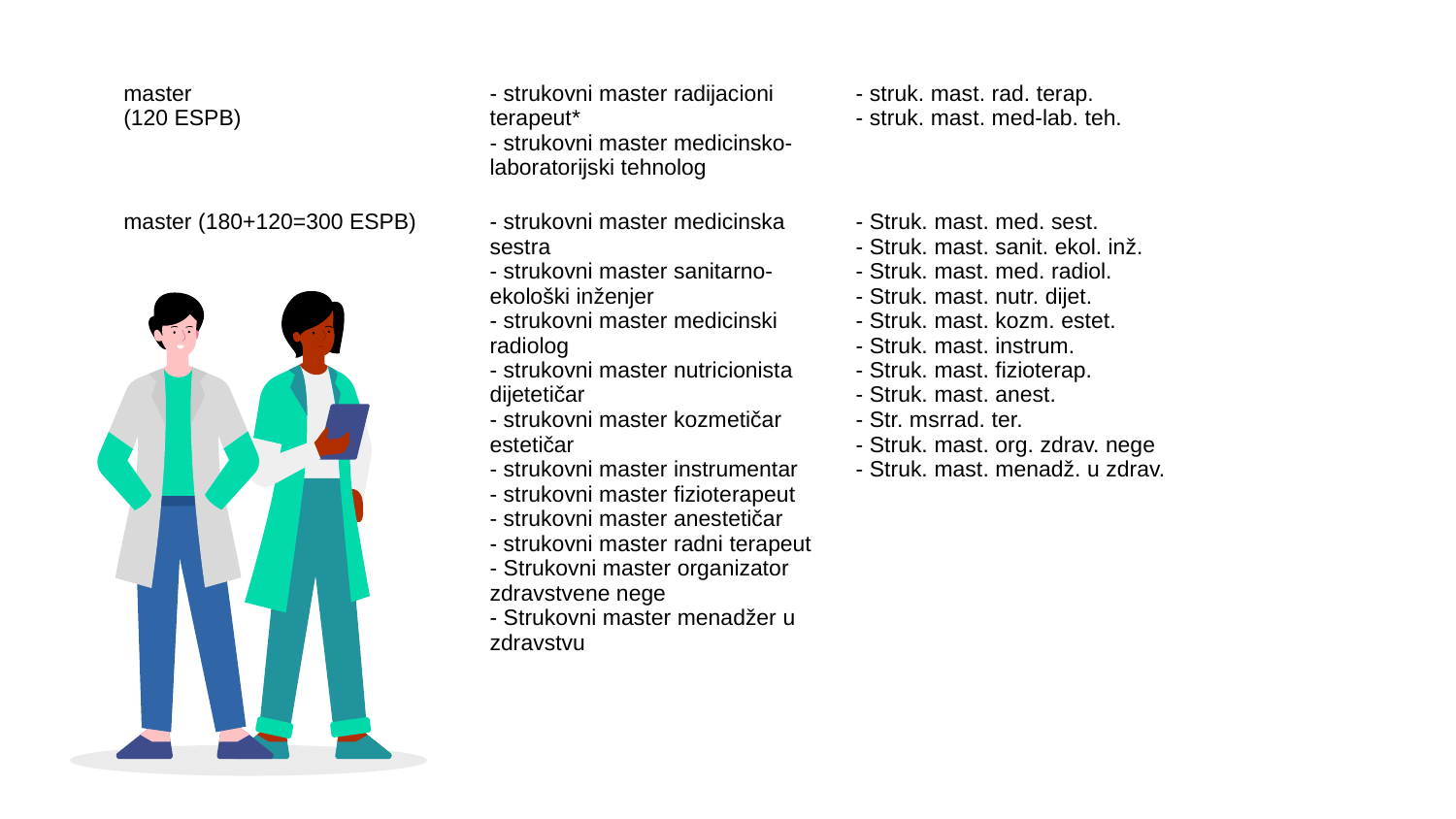

| master (120 ESPB) | - strukovni master radijacioni terapeut\* - strukovni master medicinsko- laboratorijski tehnolog | - struk. mast. rad. terap. - struk. mast. med-lab. teh. |
| --- | --- | --- |
| master (180+120=300 ESPB) | - strukovni master medicinska sestra - strukovni master sanitarno-ekološki inženjer - strukovni master medicinski radiolog - strukovni master nutricionista dijetetičar - strukovni master kozmetičar estetičar - strukovni master instrumentar - strukovni master fizioterapeut - strukovni master anestetičar - strukovni master radni terapeut - Strukovni master organizator zdravstvene nege - Strukovni master menadžer u zdravstvu | - Struk. mast. med. sest. - Struk. mast. sanit. ekol. inž. - Struk. mast. med. radiol. - Struk. mast. nutr. dijet. - Struk. mast. kozm. estet. - Struk. mast. instrum. - Struk. mast. fizioterap. - Struk. mast. anest. - Str. msrrad. ter. - Struk. mast. org. zdrav. nege - Struk. mast. menadž. u zdrav. |